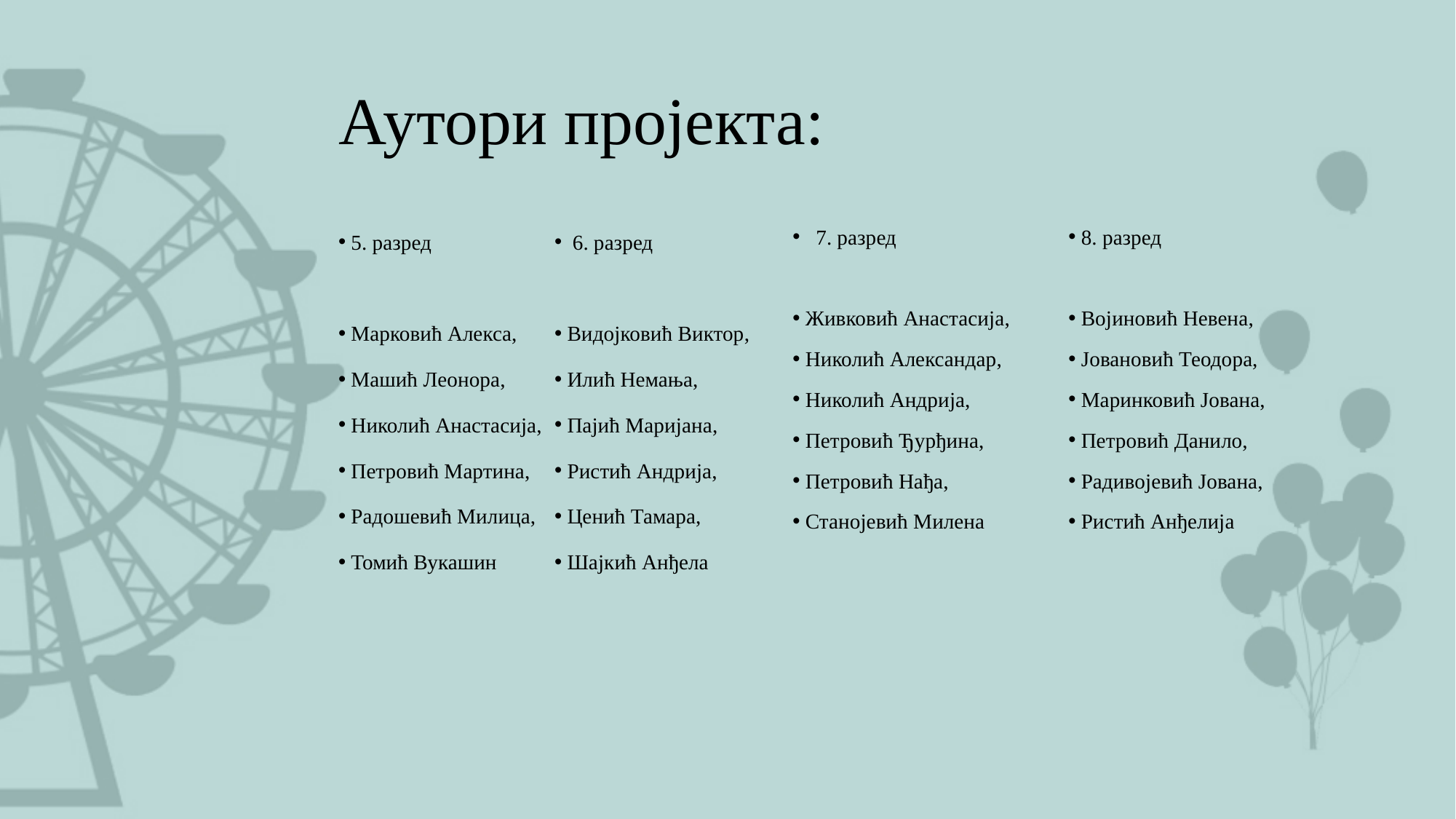

# Аутори пројекта:
 5. разред

 Марковић Алекса,
 Машић Леонора,
 Николић Анастасија,
 Петровић Мартина,
 Радошевић Милица,
 Томић Вукашин

  6. разред

 Видојковић Виктор,
 Илић Немања,
 Пајић Маријана,
 Ристић Андрија,
 Ценић Тамара,
 Шајкић Анђела

   7. разред

 Живковић Анастасија,
 Николић Александар,
 Николић Андрија,
 Петровић Ђурђина,
 Петровић Нађа,
 Станојевић Милена

 8. разред

 Војиновић Невена,
 Јовановић Теодора,
 Маринковић Јована,
 Петровић Данило,
 Радивoјевић Јoвана,
 Ристић Анђелија